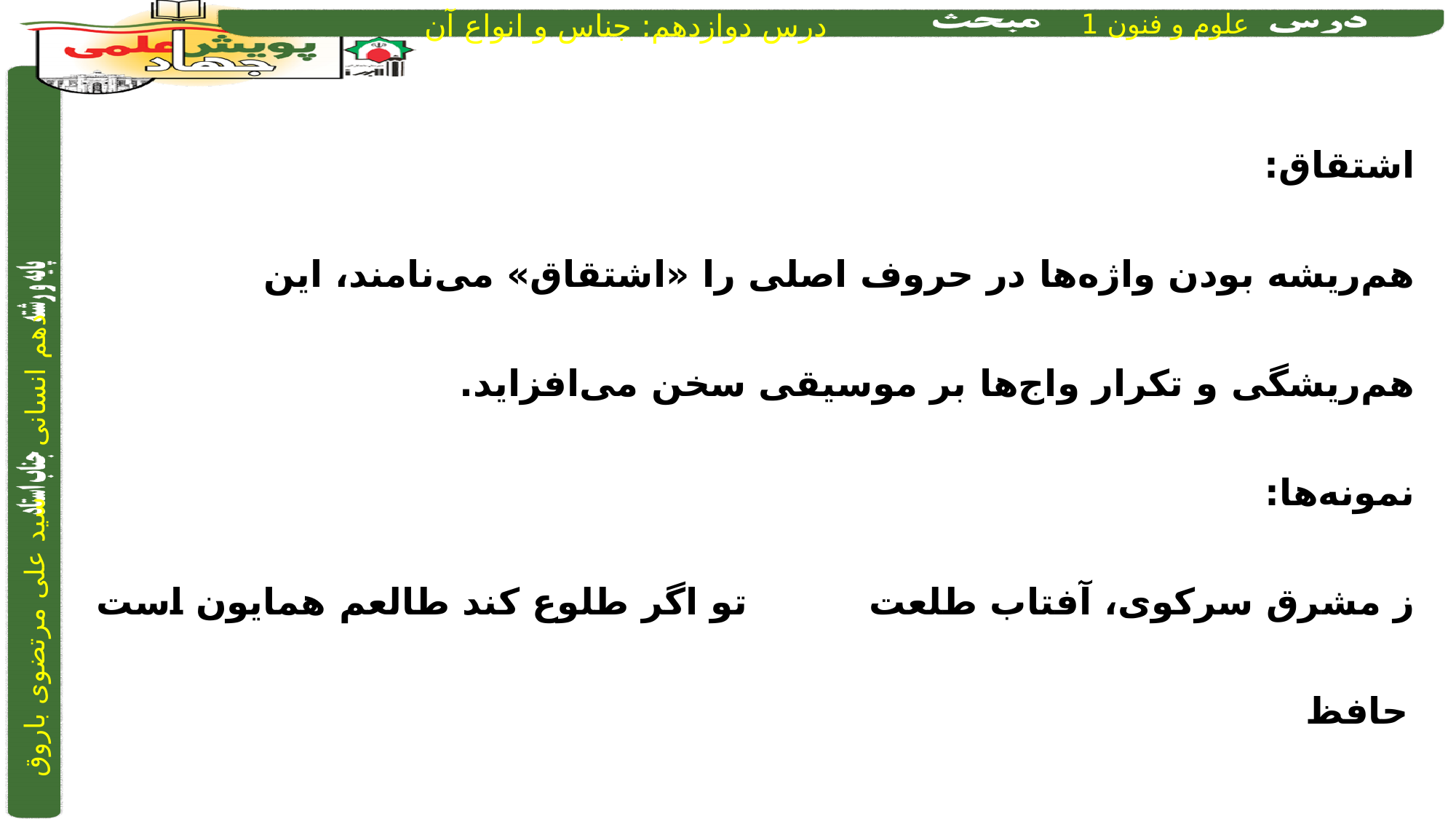

اشتقاق:
هم‌ریشه بودن واژه‌ها در حروف اصلی را «اشتقاق» می‌نامند، این هم‌ریشگی و تکرار واج‌ها بر موسیقی سخن می‌افزاید.
نمونه‌ها:
ز مشرق سرکوی، آفتاب طلعت		 تو اگر طلوع کند طالعم همایون است	حافظ